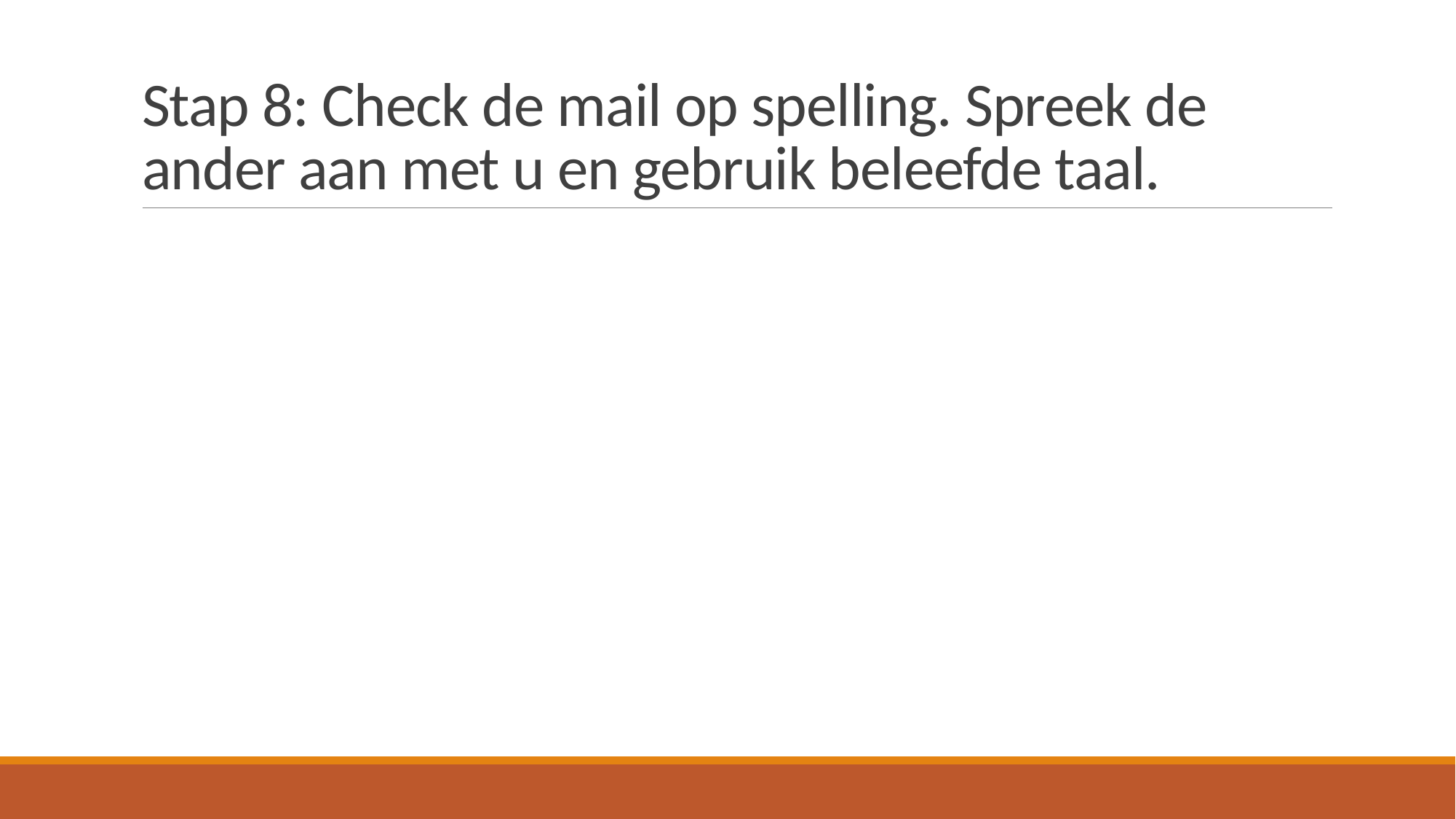

# Stap 8: Check de mail op spelling. Spreek de ander aan met u en gebruik beleefde taal.